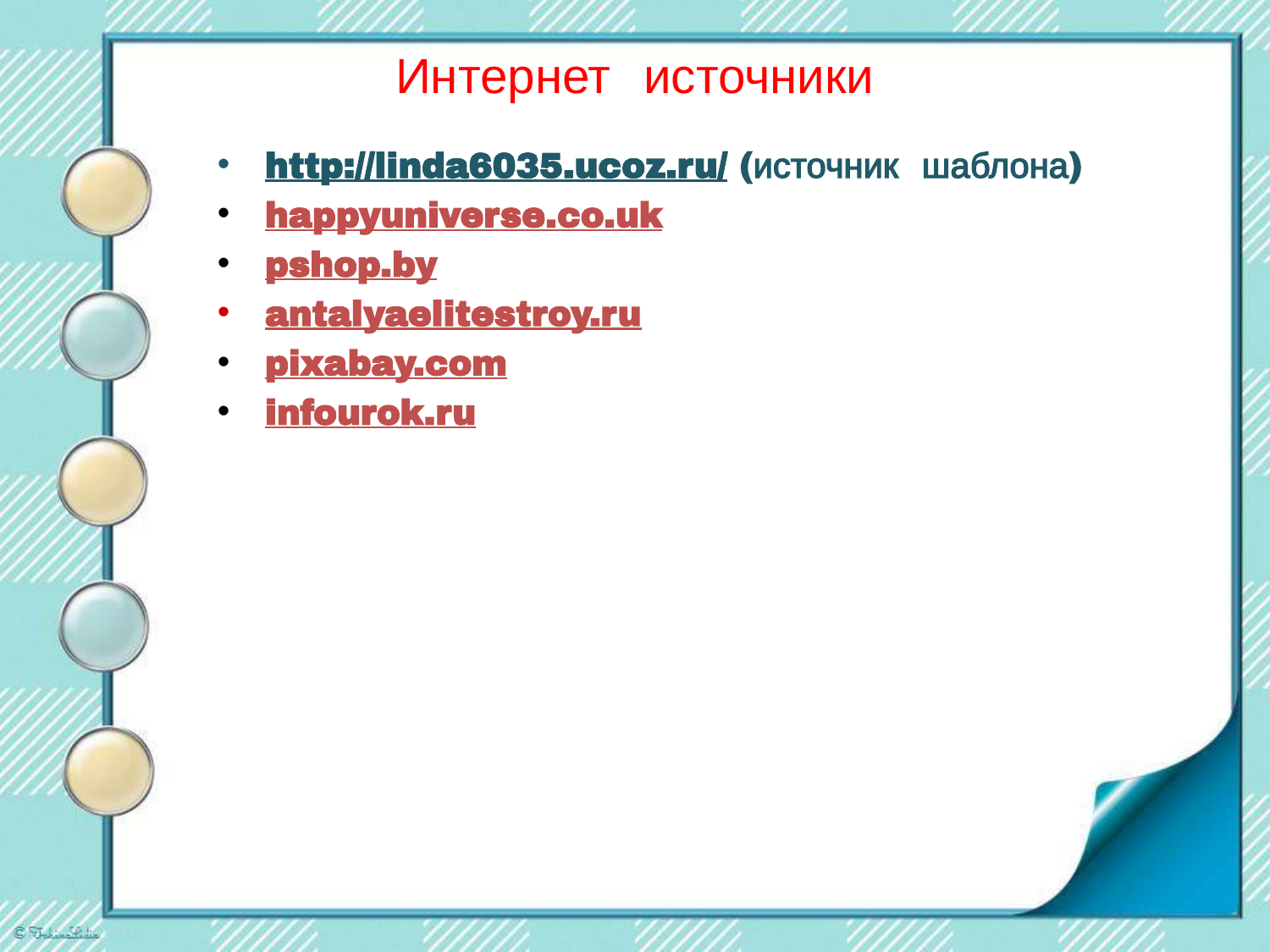

# Интернет  источники
http://linda6035.ucoz.ru/ (источник  шаблона)
happyuniverse.co.uk
pshop.by
antalyaelitestroy.ru
pixabay.com
infourok.ru